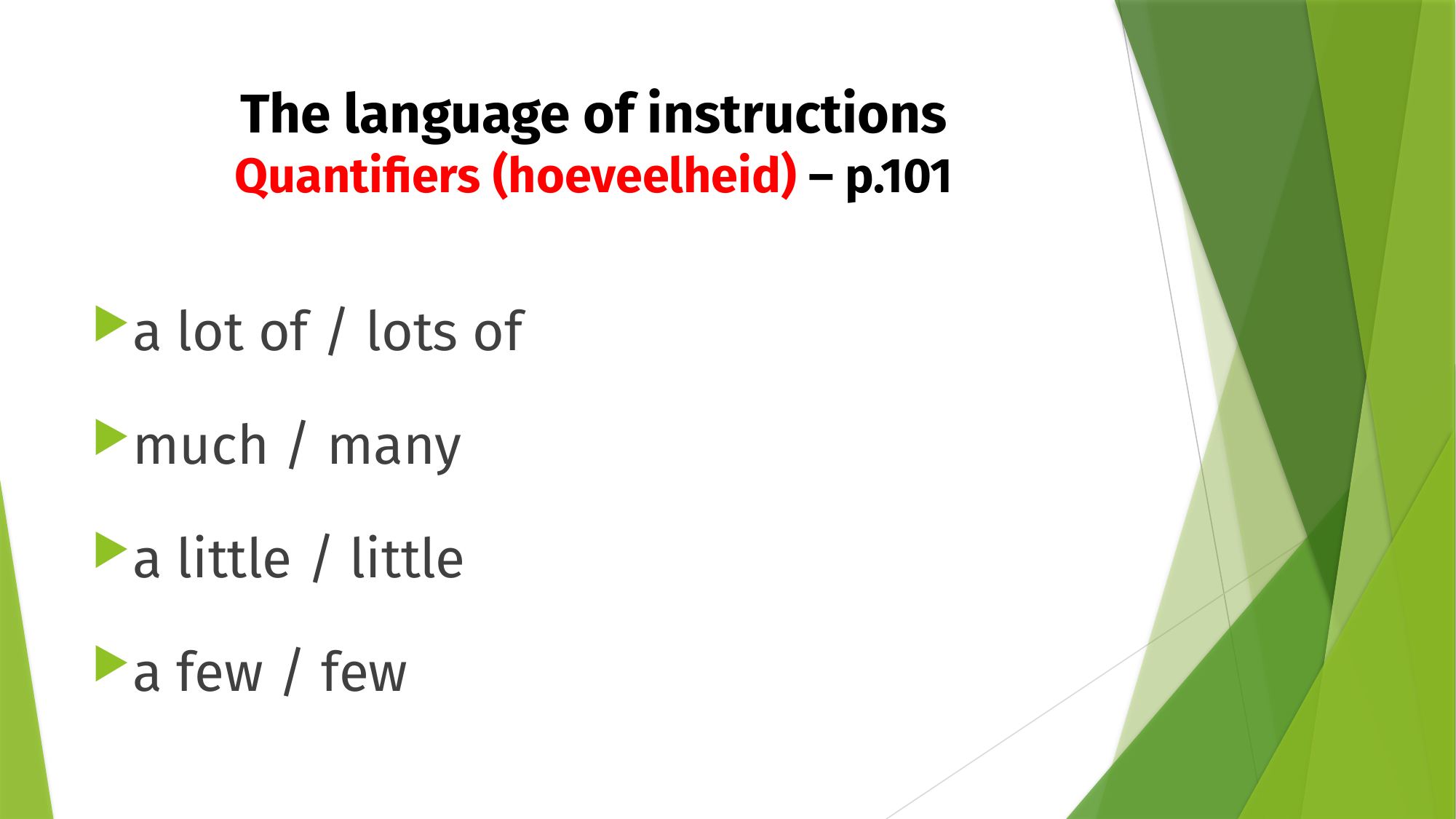

# The language of instructions Quantifiers (hoeveelheid) – p.101
a lot of / lots of
much / many
a little / little
a few / few